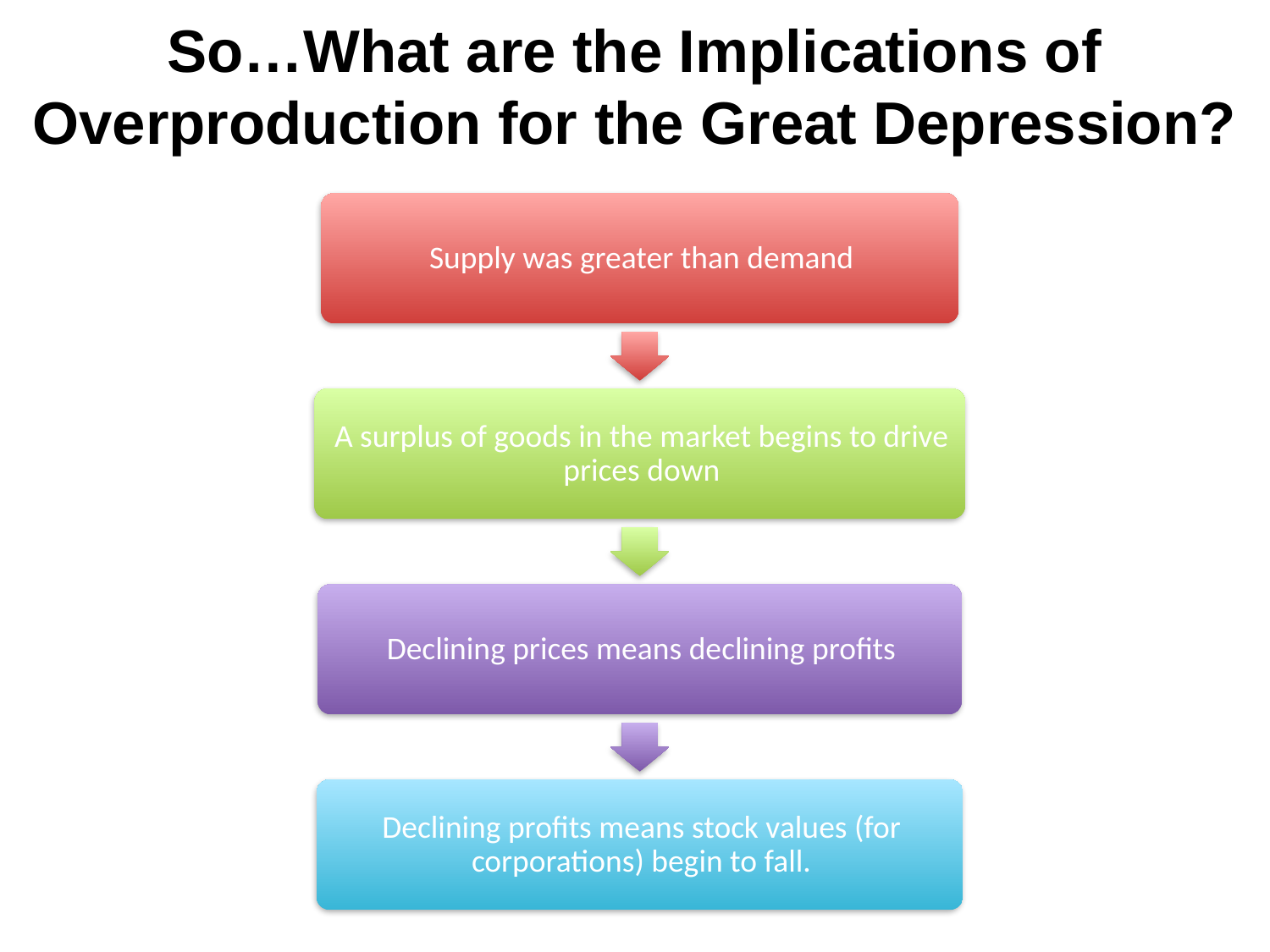

# So…What are the Implications of Overproduction for the Great Depression?
Supply was greater than demand

A surplus of goods in the market begins to drive prices down

Declining prices means declining profits

Declining profits means stock values (for corporations) begin to fall.